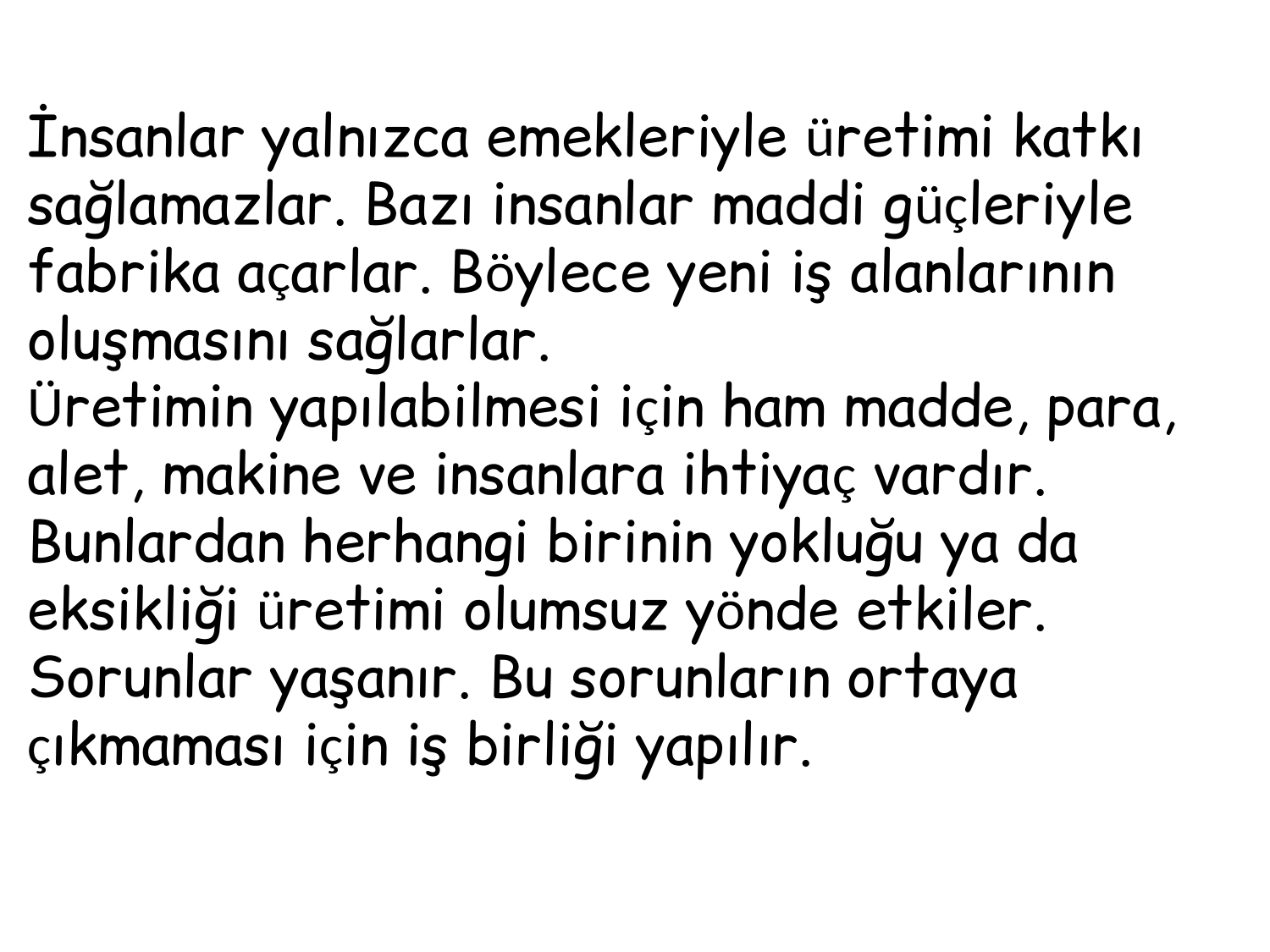

İnsanlar yalnızca emekleriyle üretimi katkı sağlamazlar. Bazı insanlar maddi güçleriyle fabrika açarlar. Böylece yeni iş alanlarının oluşmasını sağlarlar.
Üretimin yapılabilmesi için ham madde, para, alet, makine ve insanlara ihtiyaç vardır. Bunlardan herhangi birinin yokluğu ya da eksikliği üretimi olumsuz yönde etkiler. Sorunlar yaşanır. Bu sorunların ortaya çıkmaması için iş birliği yapılır.